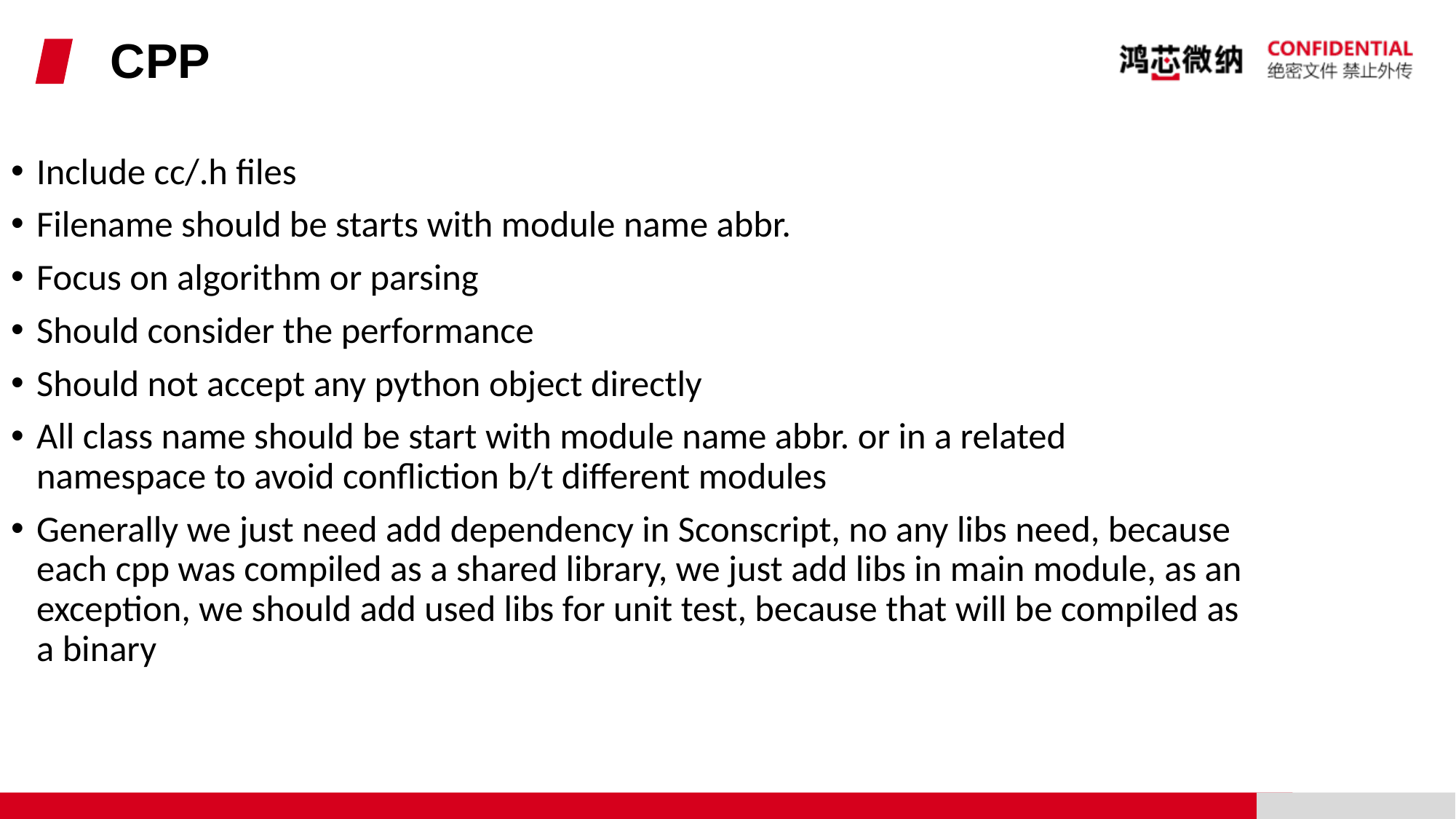

# CPP
Include cc/.h files
Filename should be starts with module name abbr.
Focus on algorithm or parsing
Should consider the performance
Should not accept any python object directly
All class name should be start with module name abbr. or in a related namespace to avoid confliction b/t different modules
Generally we just need add dependency in Sconscript, no any libs need, because each cpp was compiled as a shared library, we just add libs in main module, as an exception, we should add used libs for unit test, because that will be compiled as a binary